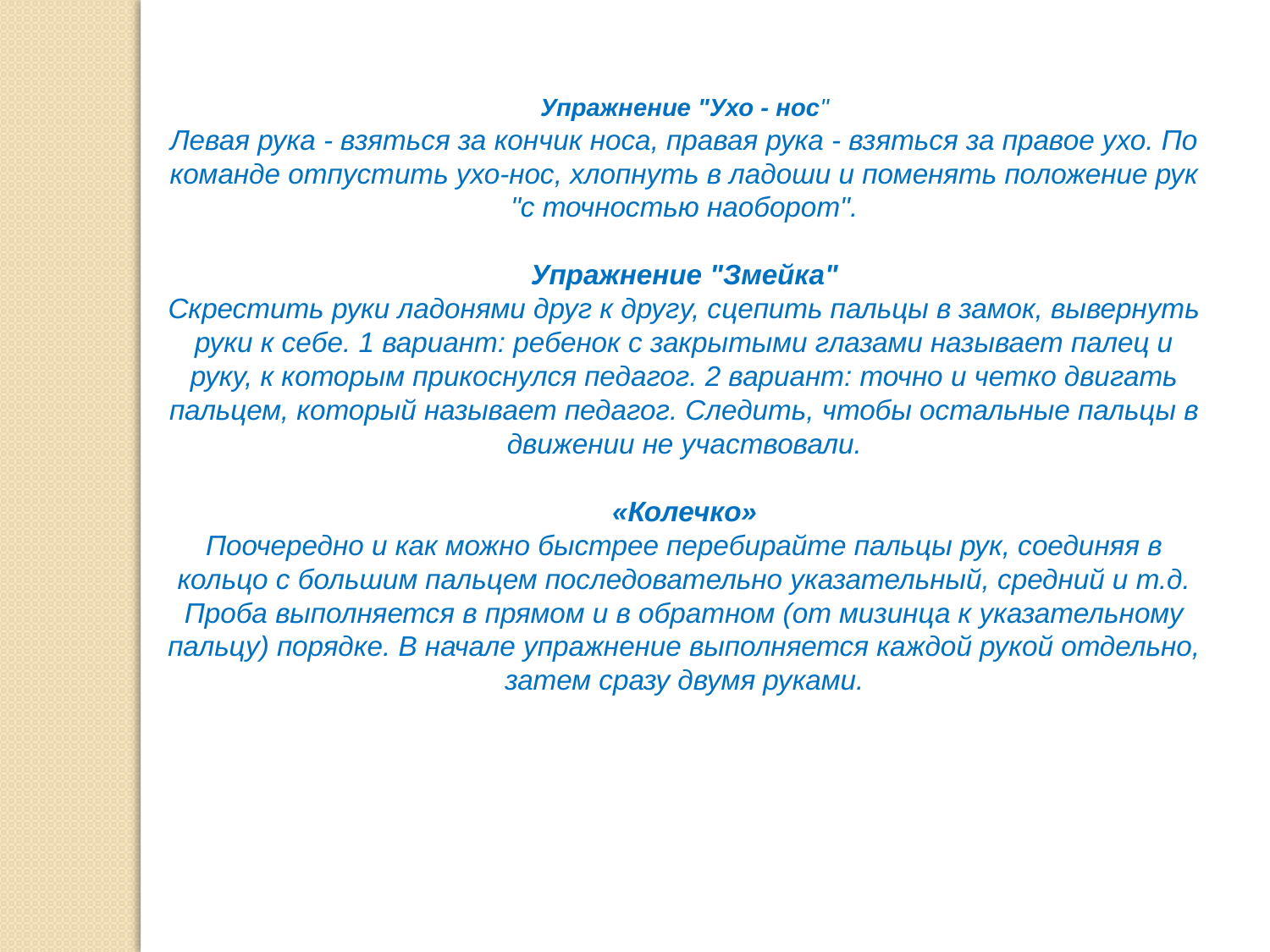

Упражнение "Ухо - нос"
Левая рука - взяться за кончик носа, правая рука - взяться за правое ухо. По команде отпустить ухо-нос, хлопнуть в ладоши и поменять положение рук "с точностью наоборот".

Упражнение "Змейка"
Скрестить руки ладонями друг к другу, сцепить пальцы в замок, вывернуть руки к себе. 1 вариант: ребенок с закрытыми глазами называет палец и руку, к которым прикоснулся педагог. 2 вариант: точно и четко двигать пальцем, который называет педагог. Следить, чтобы остальные пальцы в движении не участвовали.

«Колечко»
Поочередно и как можно быстрее перебирайте пальцы рук, соединяя в кольцо с большим пальцем последовательно указательный, средний и т.д. Проба выполняется в прямом и в обратном (от мизинца к указательному пальцу) порядке. В начале упражнение выполняется каждой рукой отдельно, затем сразу двумя руками.